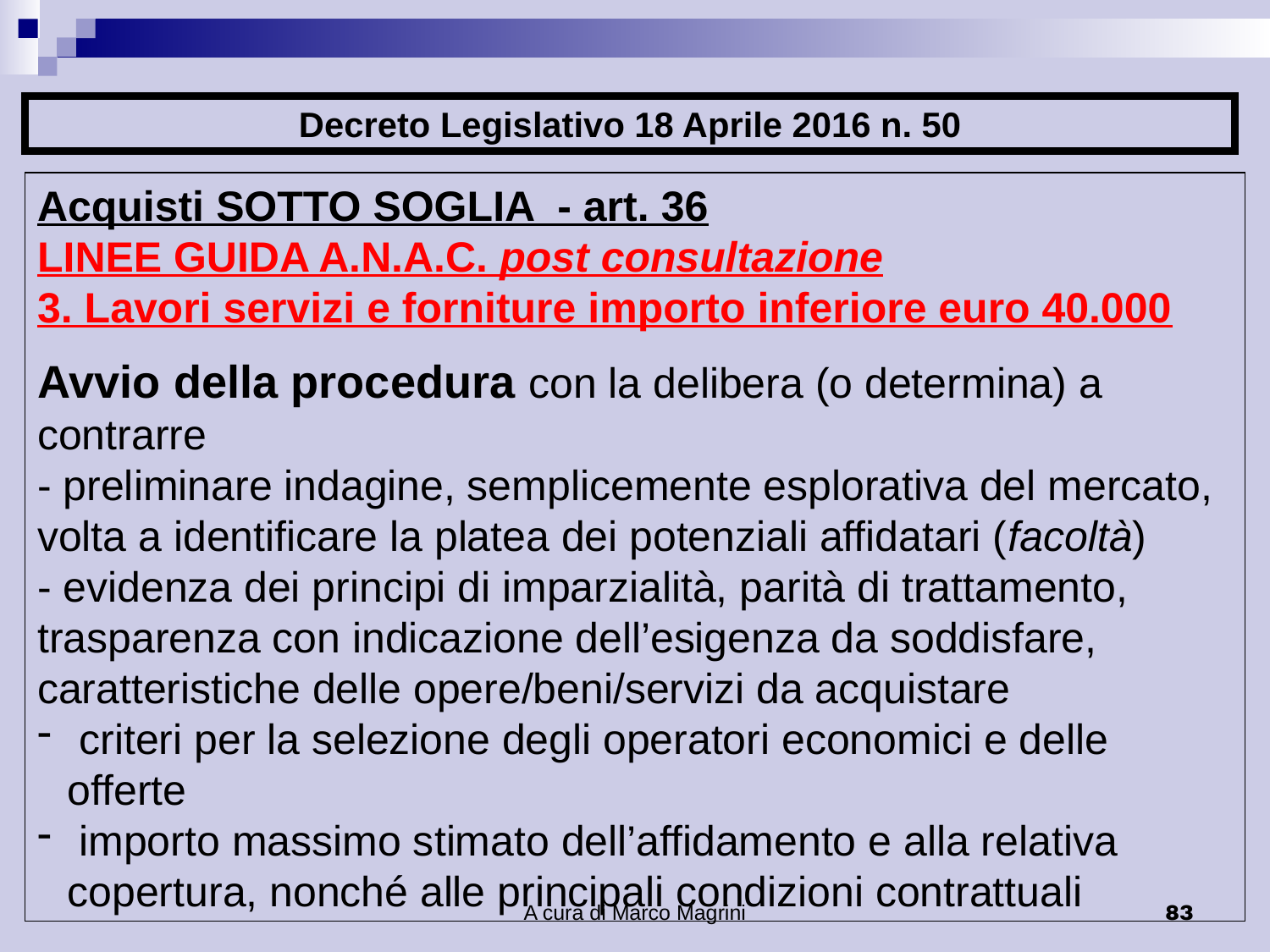

Decreto Legislativo 18 Aprile 2016 n. 50
Acquisti SOTTO SOGLIA  - art. 36
LINEE GUIDA A.N.A.C. post consultazione
3. Lavori servizi e forniture importo inferiore euro 40.000

Avvio della procedura con la delibera (o determina) a contrarre
- preliminare indagine, semplicemente esplorativa del mercato, volta a identificare la platea dei potenziali affidatari (facoltà)
- evidenza dei principi di imparzialità, parità di trattamento, trasparenza con indicazione dell’esigenza da soddisfare, caratteristiche delle opere/beni/servizi da acquistare
 criteri per la selezione degli operatori economici e delle offerte
 importo massimo stimato dell’affidamento e alla relativa copertura, nonché alle principali condizioni contrattuali

A cura di Marco Magrini
83